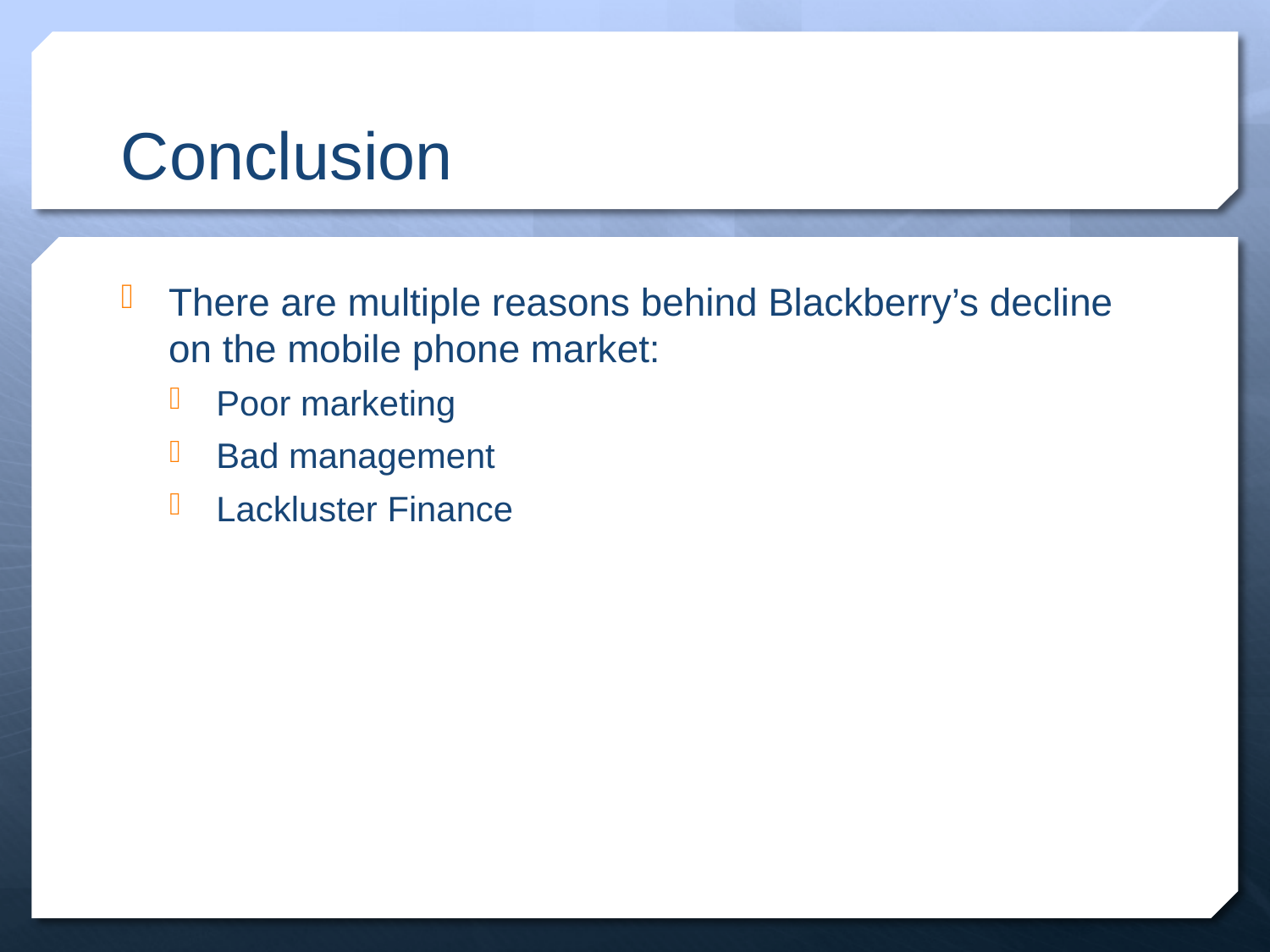

# Conclusion
There are multiple reasons behind Blackberry’s decline on the mobile phone market:
Poor marketing
Bad management
Lackluster Finance